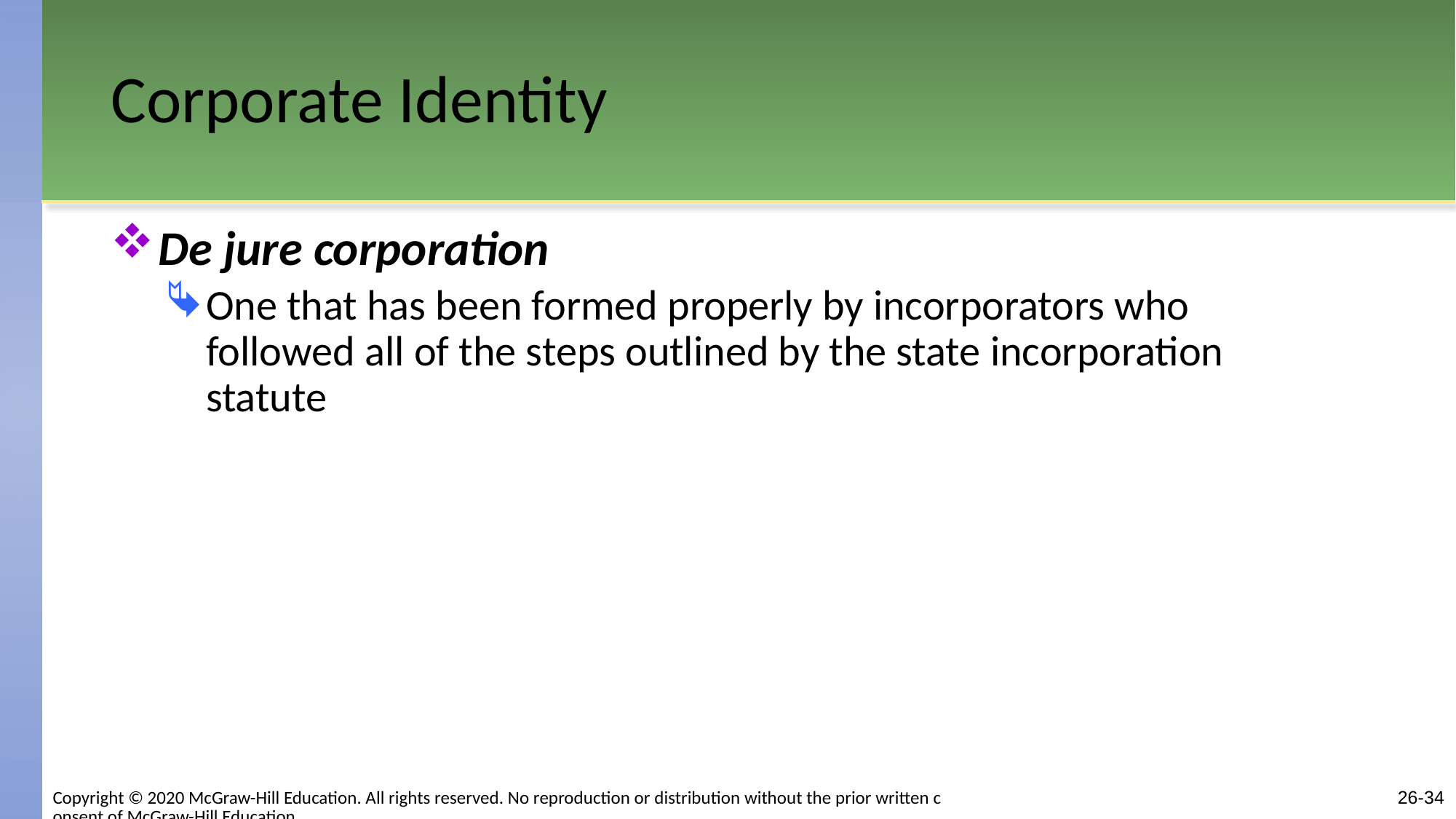

# Corporate Identity
De jure corporation
One that has been formed properly by incorporators who followed all of the steps outlined by the state incorporation statute
Copyright © 2020 McGraw-Hill Education. All rights reserved. No reproduction or distribution without the prior written consent of McGraw-Hill Education.
26-34